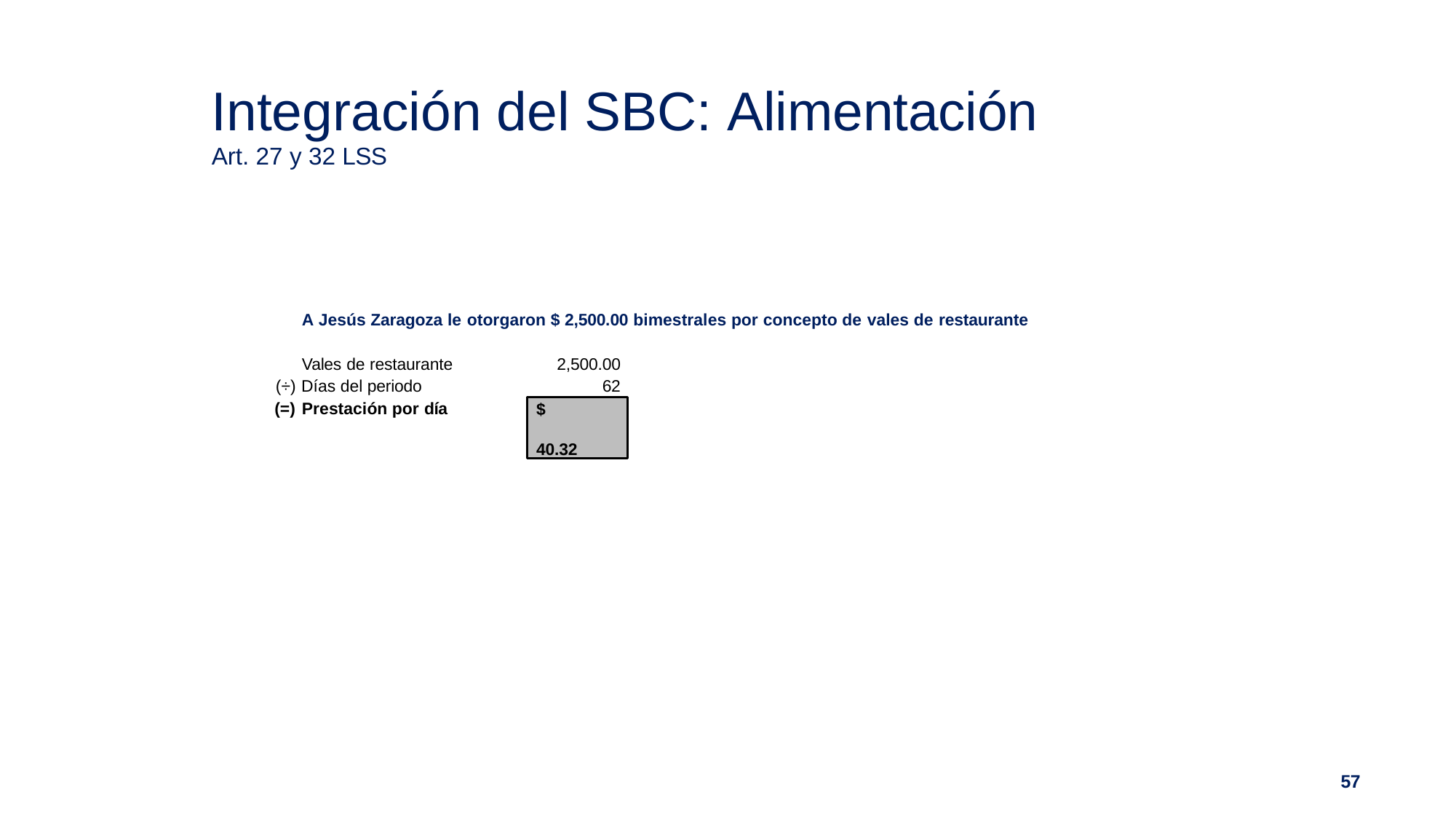

# Integración del SBC: Alimentación
Art. 27 y 32 LSS
A Jesús Zaragoza le otorgaron $ 2,500.00 bimestrales por concepto de vales de restaurante

Vales de restaurante (÷) Días del periodo
(=) Prestación por día
2,500.00
62
$	40.32
57